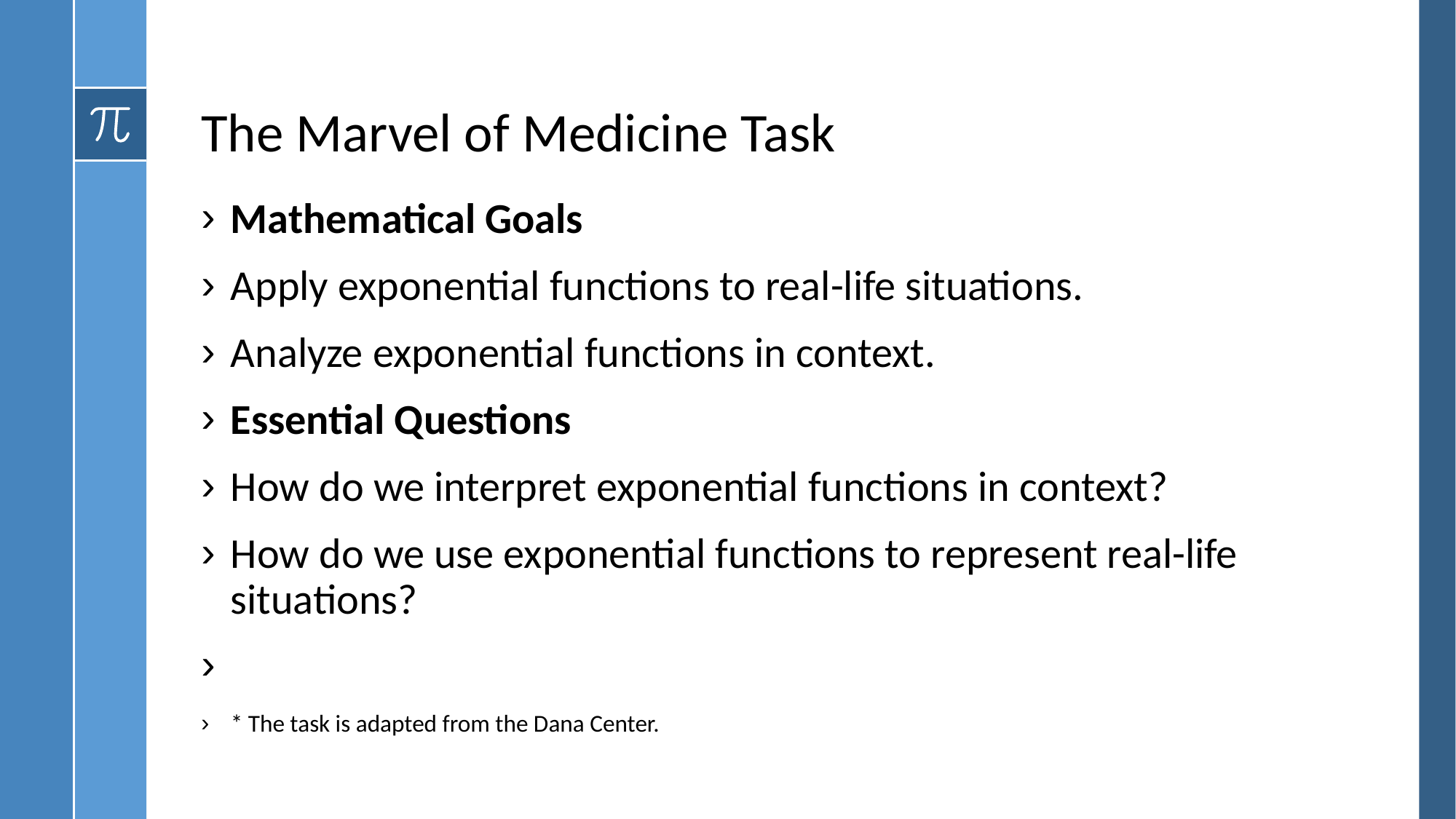

# The Marvel of Medicine Task
Mathematical Goals
Apply exponential functions to real-life situations.
Analyze exponential functions in context.
Essential Questions
How do we interpret exponential functions in context?
How do we use exponential functions to represent real-life situations?

* The task is adapted from the Dana Center.